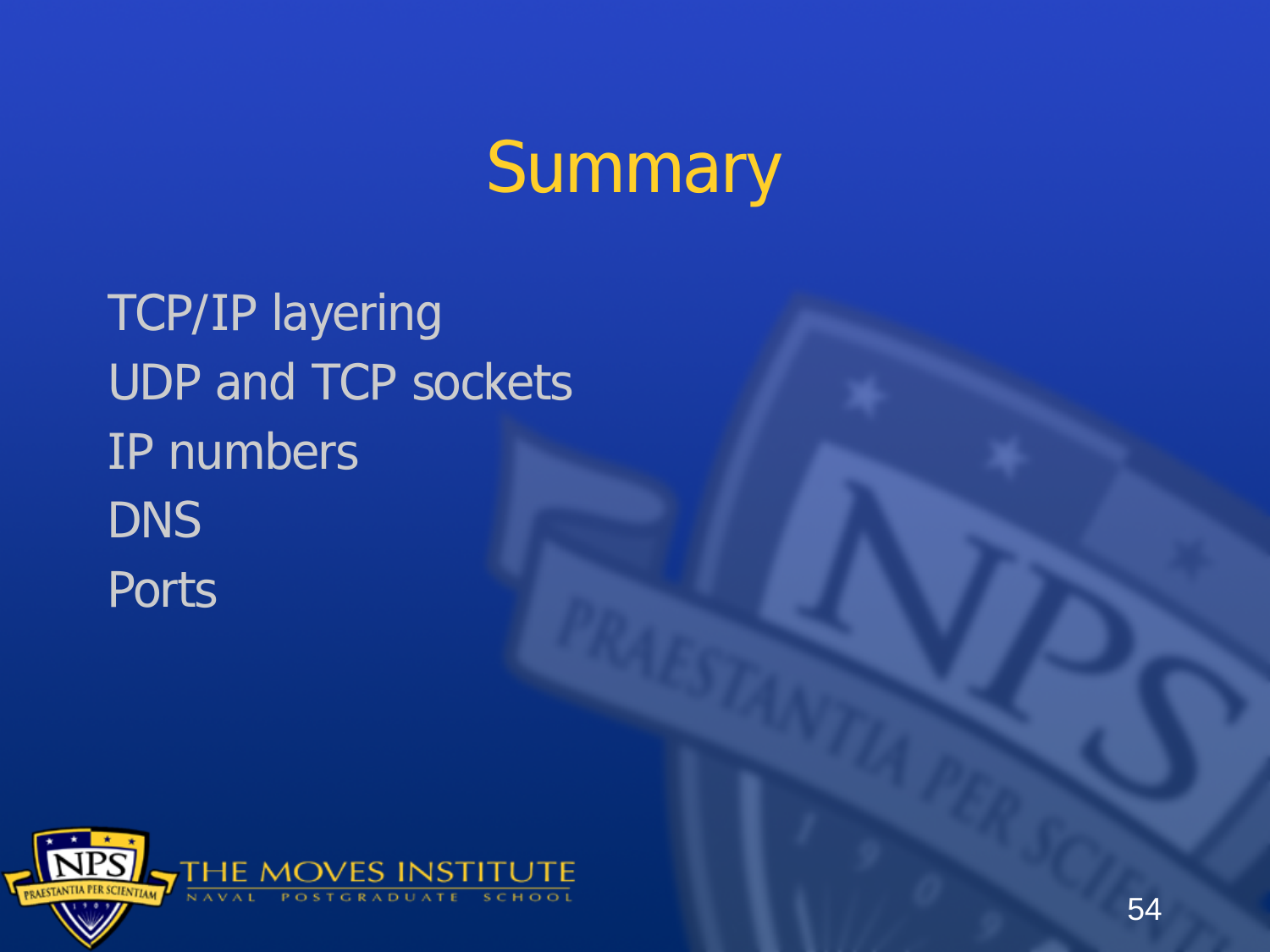

# Summary
TCP/IP layering
UDP and TCP sockets
IP numbers
DNS
Ports
54